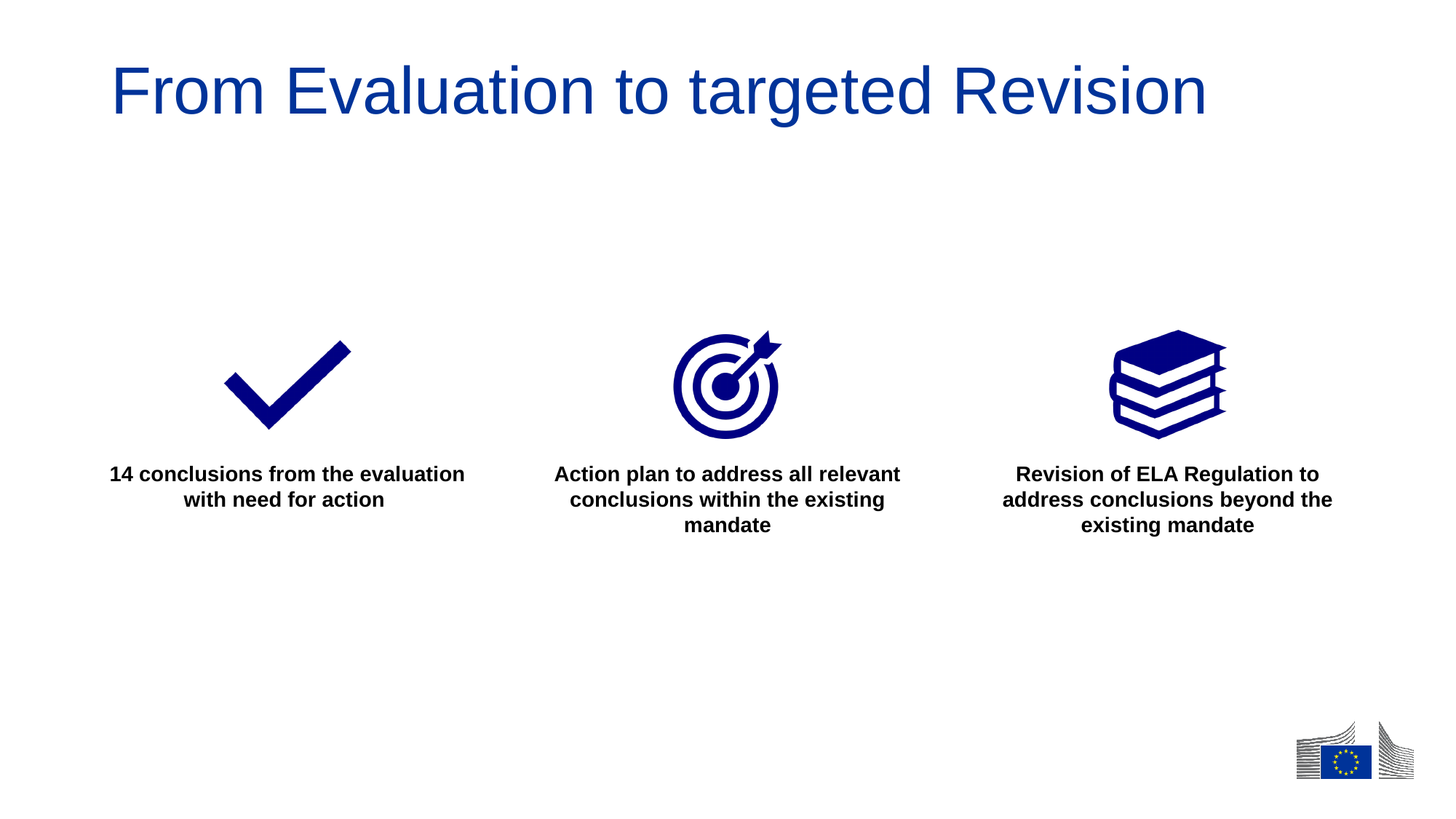

# From Evaluation to targeted Revision
14 conclusions from the evaluation with need for action
Action plan to address all relevant conclusions within the existing mandate
Revision of ELA Regulation to address conclusions beyond the existing mandate